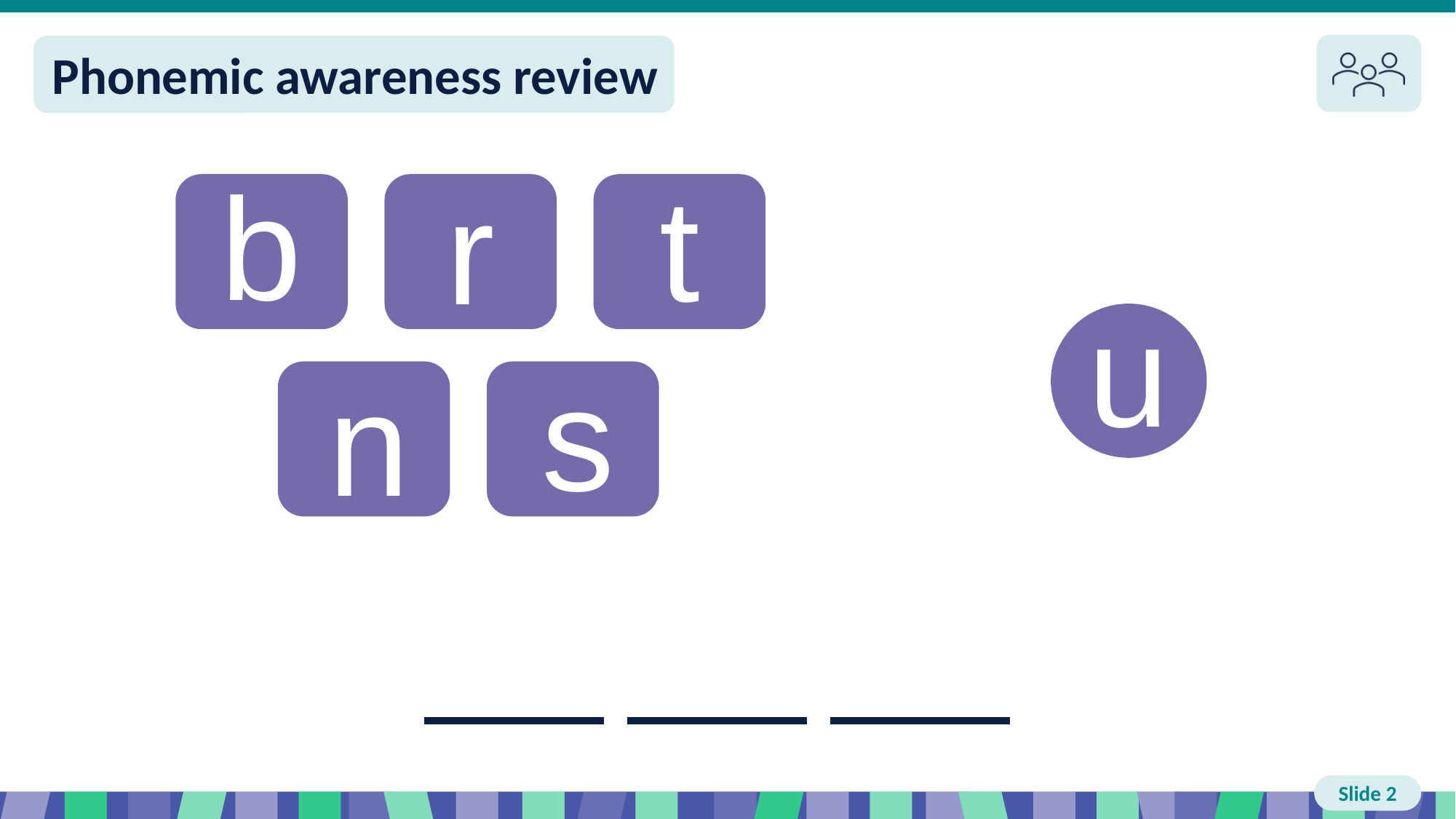

Slide 2 Phonemic awareness review
b

t

r

u

s

n